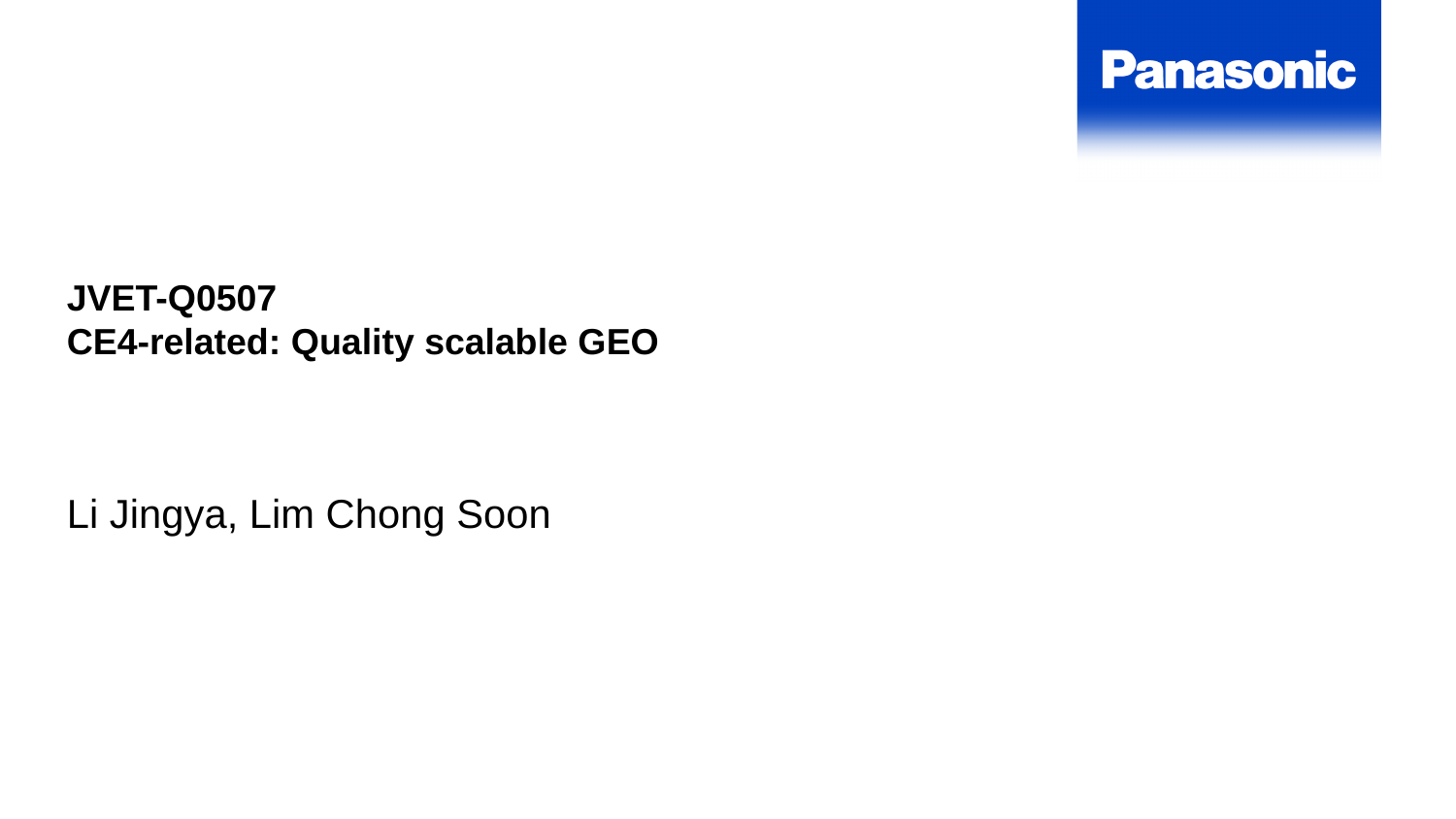

JVET-Q0507
CE4-related: Quality scalable GEO
Li Jingya, Lim Chong Soon